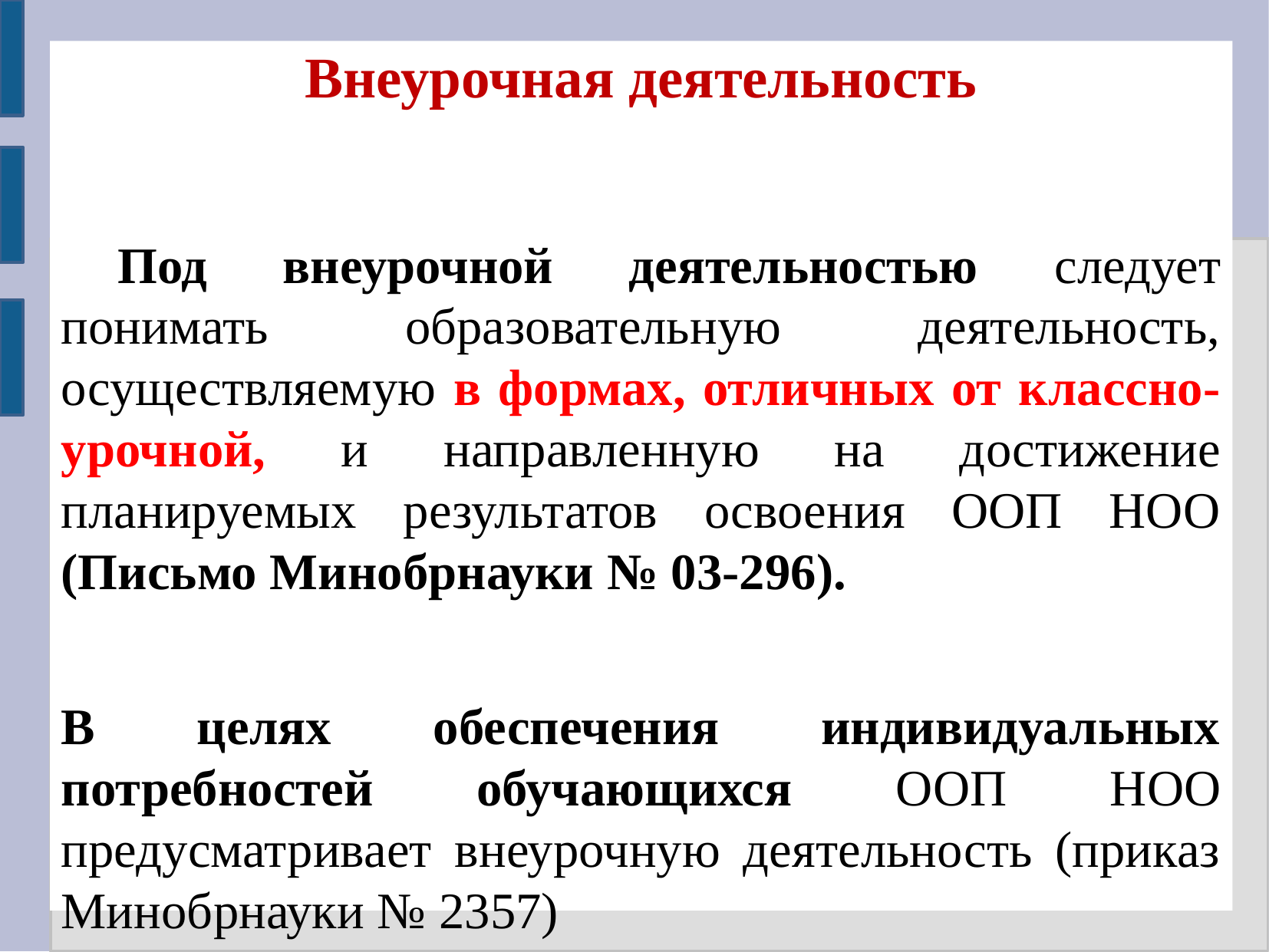

Внеурочная деятельность

	Под внеурочной деятельностью следует понимать образовательную деятельность, осуществляемую в формах, отличных от классно-урочной, и направленную на достижение планируемых результатов освоения ООП НОО (Письмо Минобрнауки № 03-296).

В целях обеспечения индивидуальных потребностей обучающихся ООП НОО предусматривает внеурочную деятельность (приказ Минобрнауки № 2357)